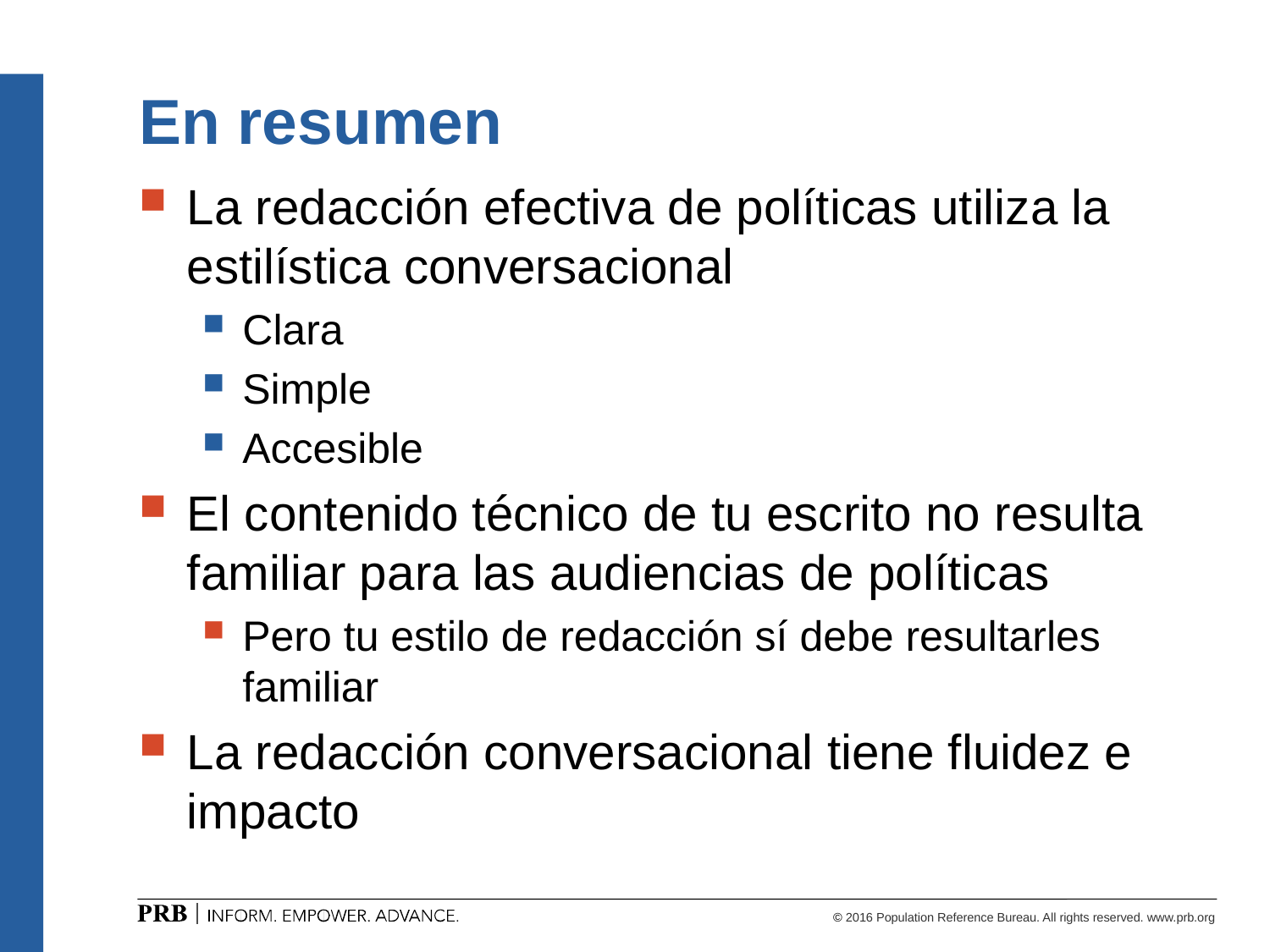

# En resumen
La redacción efectiva de políticas utiliza la estilística conversacional
Clara
Simple
Accesible
El contenido técnico de tu escrito no resulta familiar para las audiencias de políticas
Pero tu estilo de redacción sí debe resultarles familiar
La redacción conversacional tiene fluidez e impacto